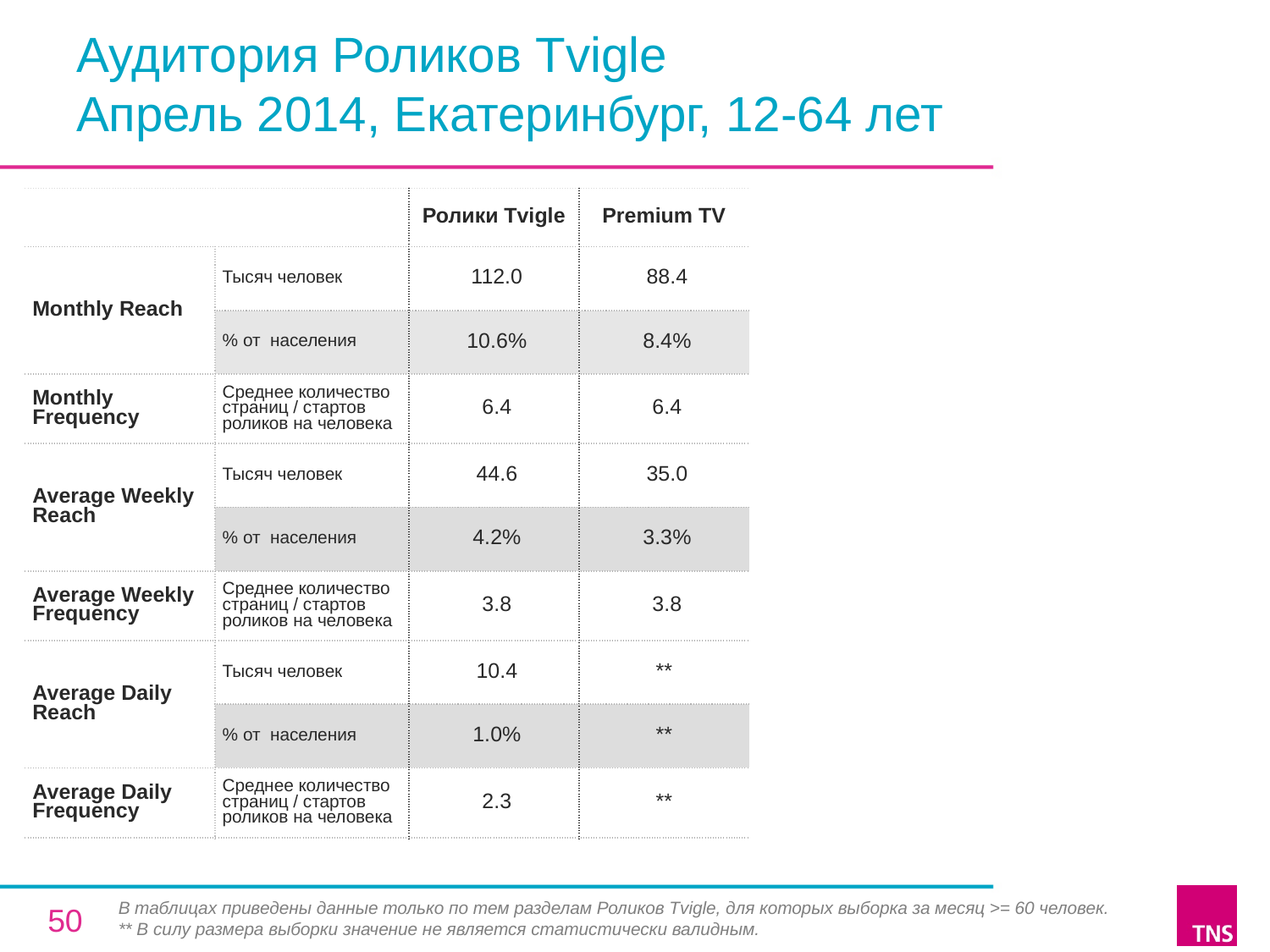

# Аудитория Роликов Tvigle Апрель 2014, Екатеринбург, 12-64 лет
|  |  | Ролики Tvigle | Premium TV |
| --- | --- | --- | --- |
| Monthly Reach | Тысяч человек | 112.0 | 88.4 |
|  | % от населения | 10.6% | 8.4% |
| Monthly Frequency | Среднее количество страниц / стартов роликов на человека | 6.4 | 6.4 |
| Average Weekly Reach | Тысяч человек | 44.6 | 35.0 |
|  | % от населения | 4.2% | 3.3% |
| Average Weekly Frequency | Среднее количество страниц / стартов роликов на человека | 3.8 | 3.8 |
| Average Daily Reach | Тысяч человек | 10.4 | \*\* |
|  | % от населения | 1.0% | \*\* |
| Average Daily Frequency | Среднее количество страниц / стартов роликов на человека | 2.3 | \*\* |
В таблицах приведены данные только по тем разделам Роликов Tvigle, для которых выборка за месяц >= 60 человек.
** В силу размера выборки значение не является статистически валидным.
50